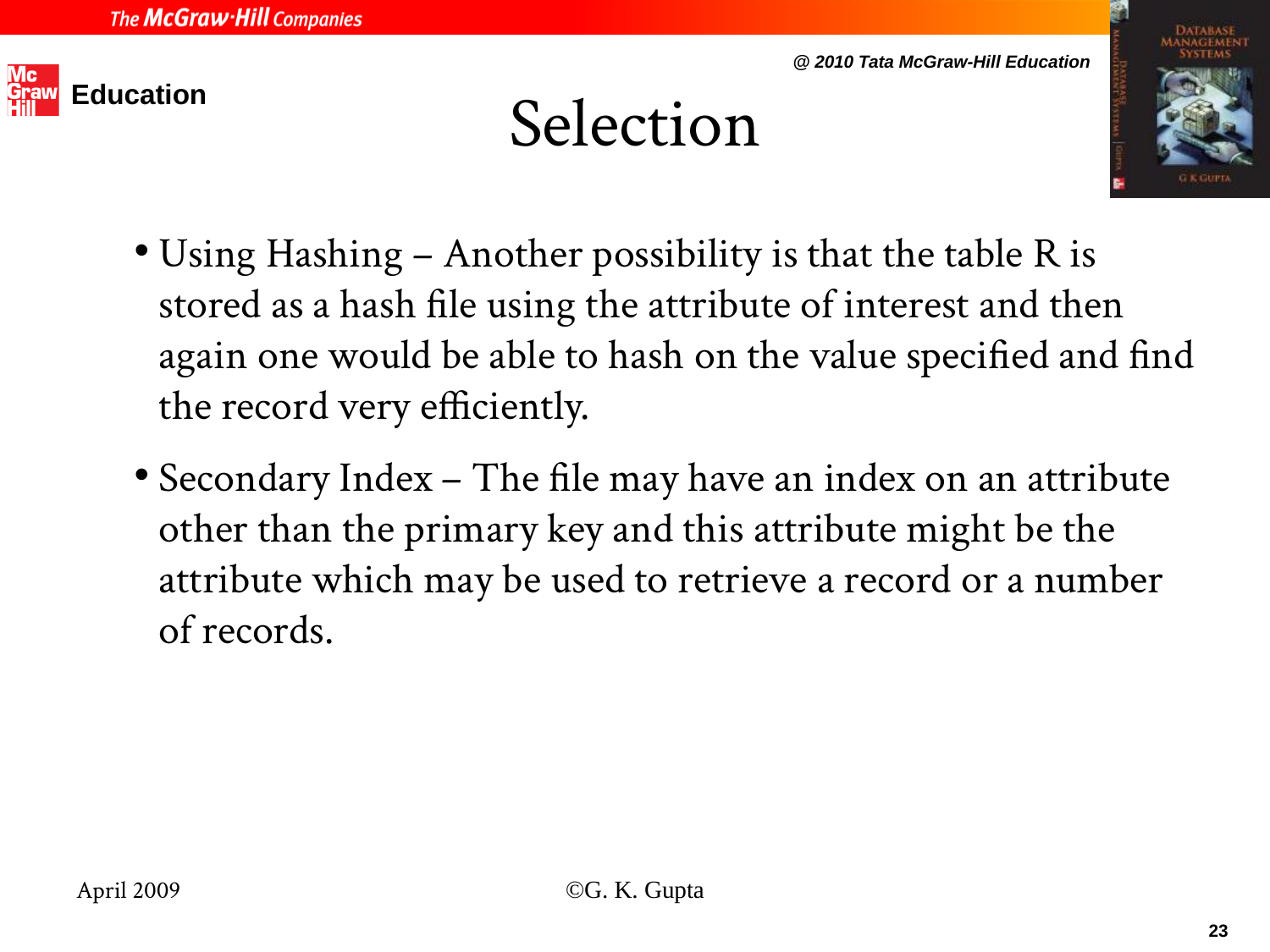

# Selection
Using Hashing – Another possibility is that the table R is stored as a hash file using the attribute of interest and then again one would be able to hash on the value specified and find the record very efficiently.
Secondary Index – The file may have an index on an attribute other than the primary key and this attribute might be the attribute which may be used to retrieve a record or a number of records.

April 2009
©G. K. Gupta